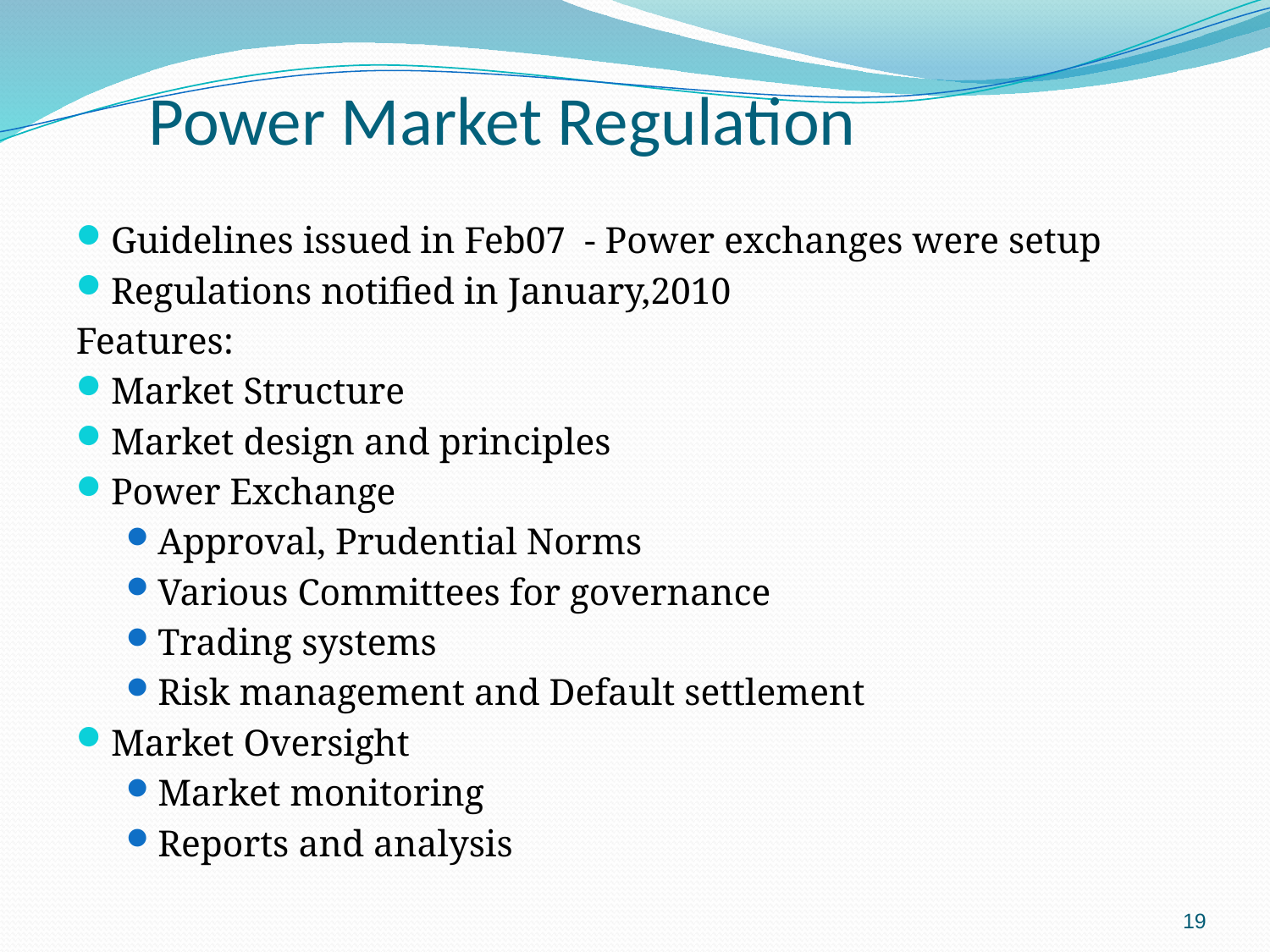

# Power Market Regulation
Guidelines issued in Feb07  - Power exchanges were setup
Regulations notified in January,2010
Features:
Market Structure
Market design and principles
Power Exchange
Approval, Prudential Norms
Various Committees for governance
Trading systems
Risk management and Default settlement
Market Oversight
Market monitoring
Reports and analysis
19